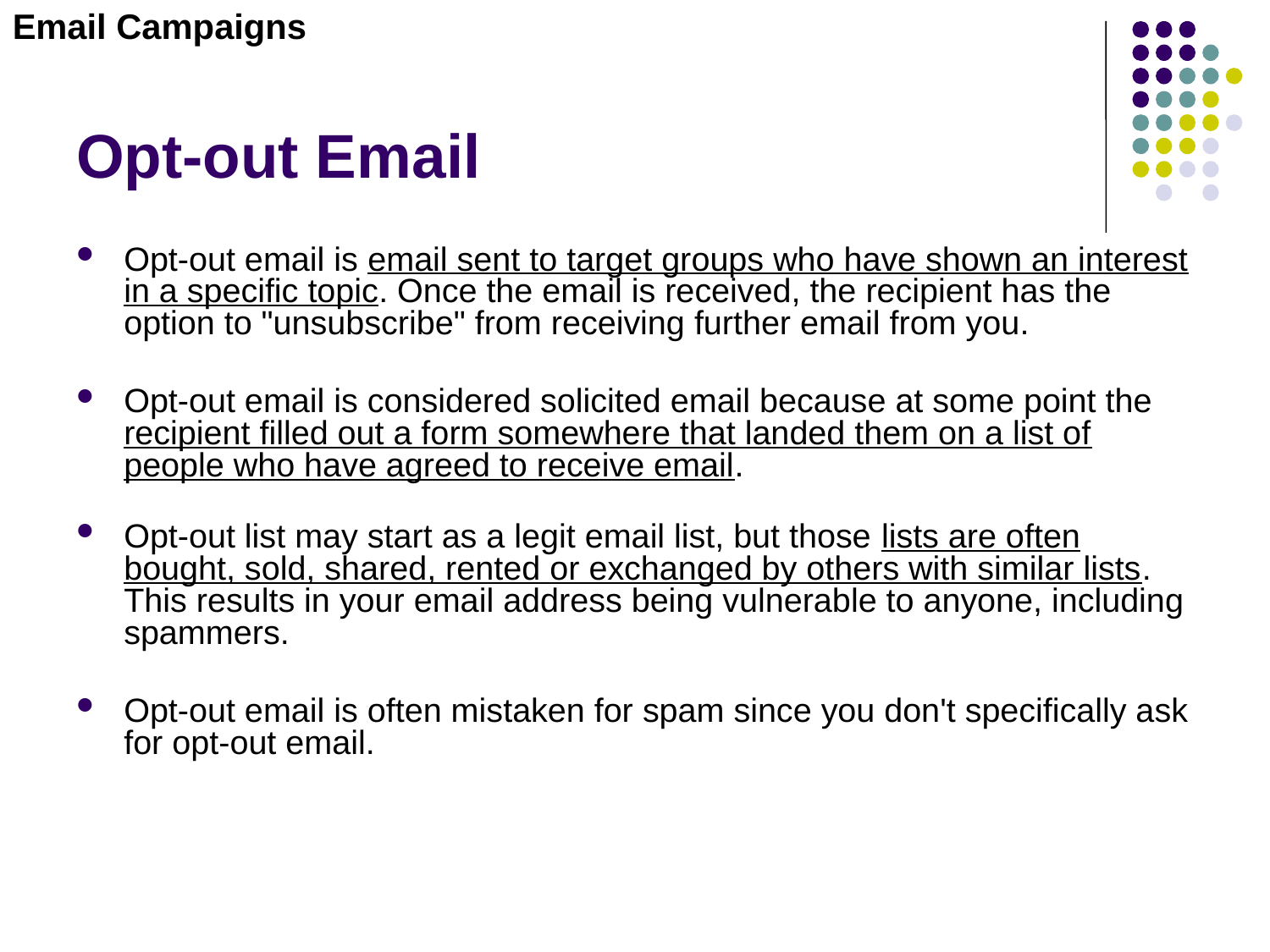

Email Campaigns
# Opt-out Email
Opt-out email is email sent to target groups who have shown an interest in a specific topic. Once the email is received, the recipient has the option to "unsubscribe" from receiving further email from you.

Opt-out email is considered solicited email because at some point the recipient filled out a form somewhere that landed them on a list of people who have agreed to receive email.
Opt-out list may start as a legit email list, but those lists are often bought, sold, shared, rented or exchanged by others with similar lists. This results in your email address being vulnerable to anyone, including spammers.

Opt-out email is often mistaken for spam since you don't specifically ask for opt-out email.